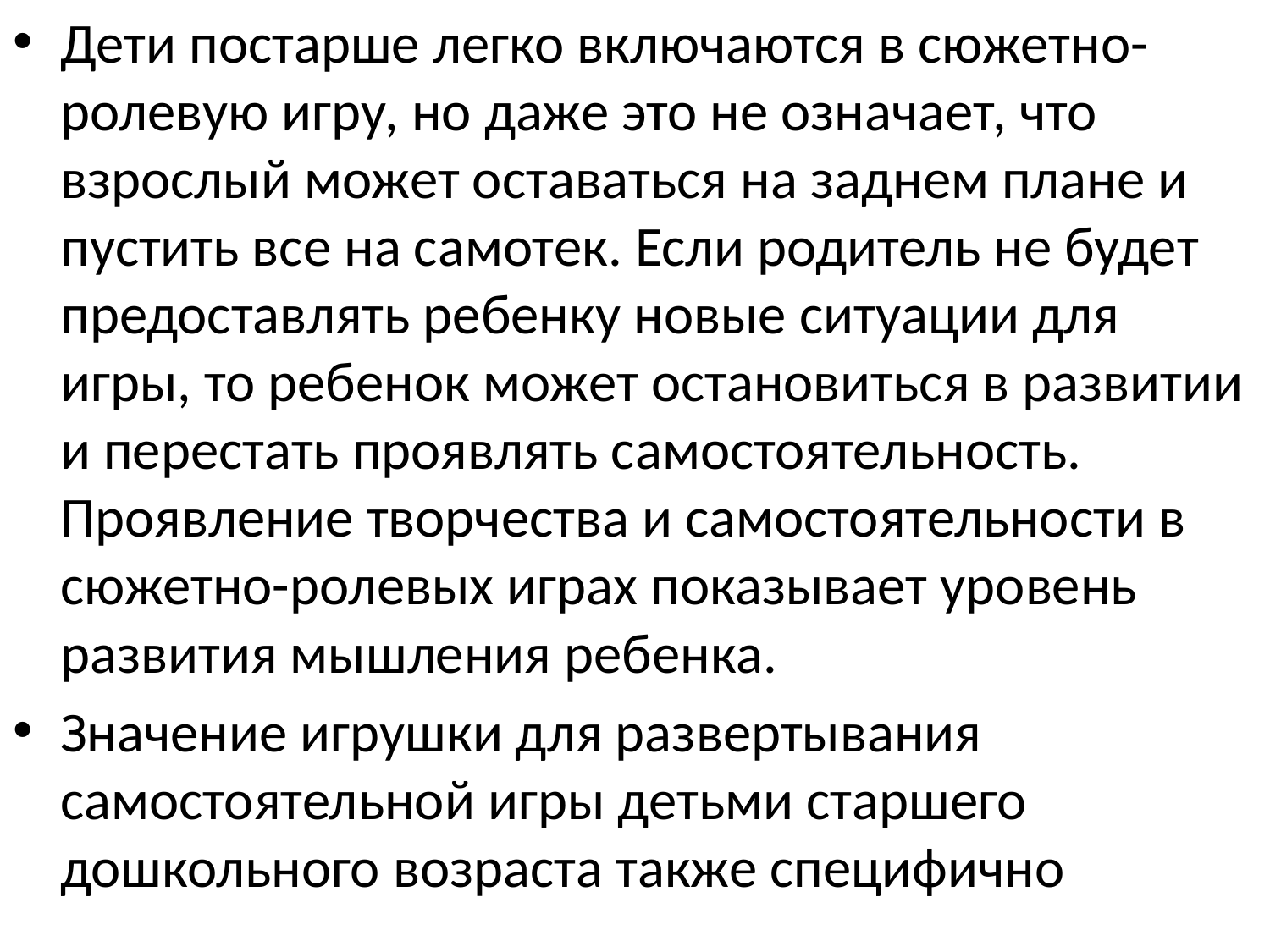

Дети постарше легко включаются в сюжетно-ролевую игру, но даже это не означает, что взрослый может оставаться на заднем плане и пустить все на самотек. Если родитель не будет предоставлять ребенку новые ситуации для игры, то ребенок может остановиться в развитии и перестать проявлять самостоятельность. Проявление творчества и самостоятельности в сюжетно-ролевых играх показывает уровень развития мышления ребенка.
Значение игрушки для развертывания самостоятельной игры детьми старшего дошкольного возраста также специфично